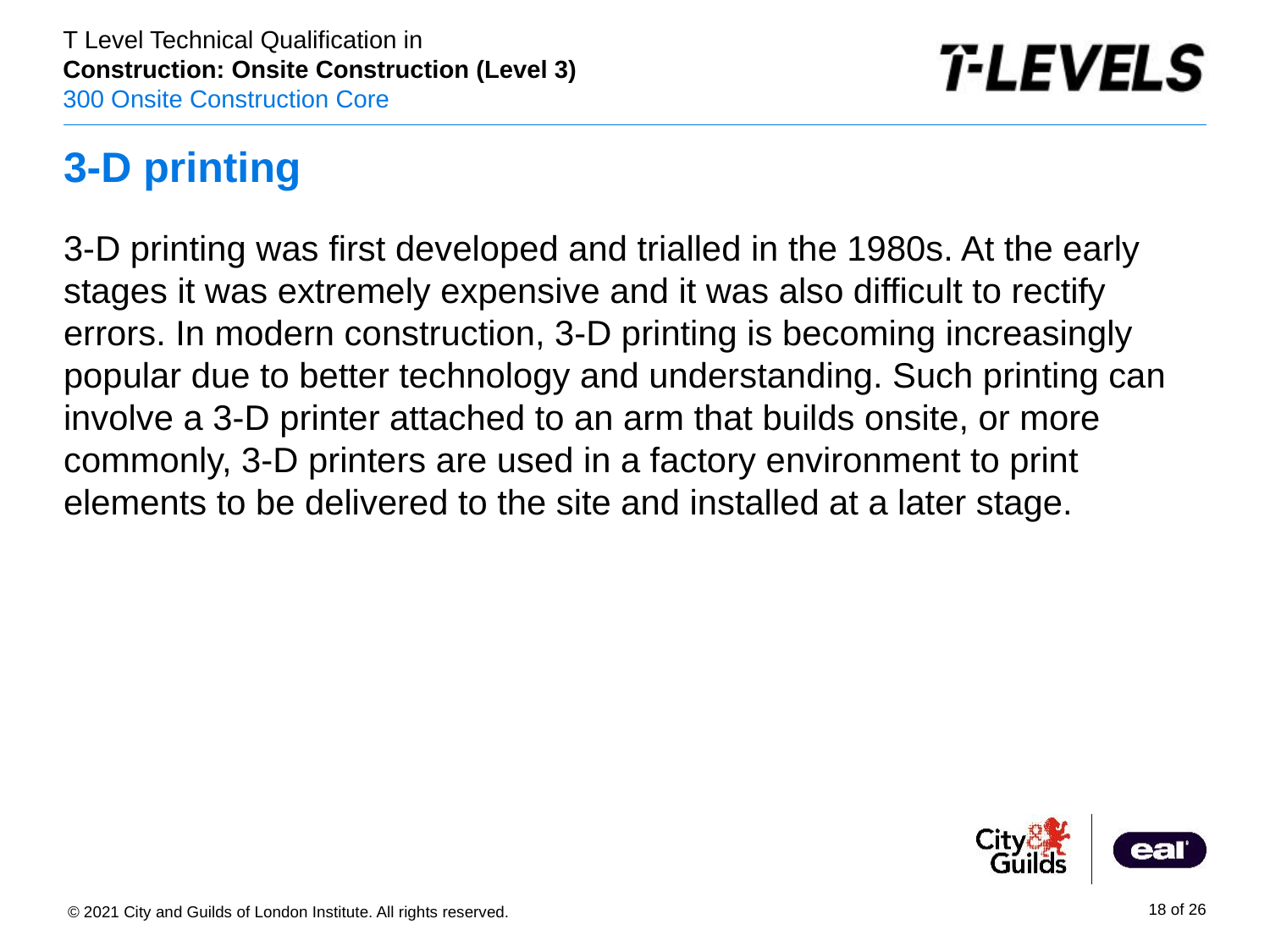

# 3-D printing
3-D printing was first developed and trialled in the 1980s. At the early stages it was extremely expensive and it was also difficult to rectify errors. In modern construction, 3-D printing is becoming increasingly popular due to better technology and understanding. Such printing can involve a 3-D printer attached to an arm that builds onsite, or more commonly, 3-D printers are used in a factory environment to print elements to be delivered to the site and installed at a later stage.